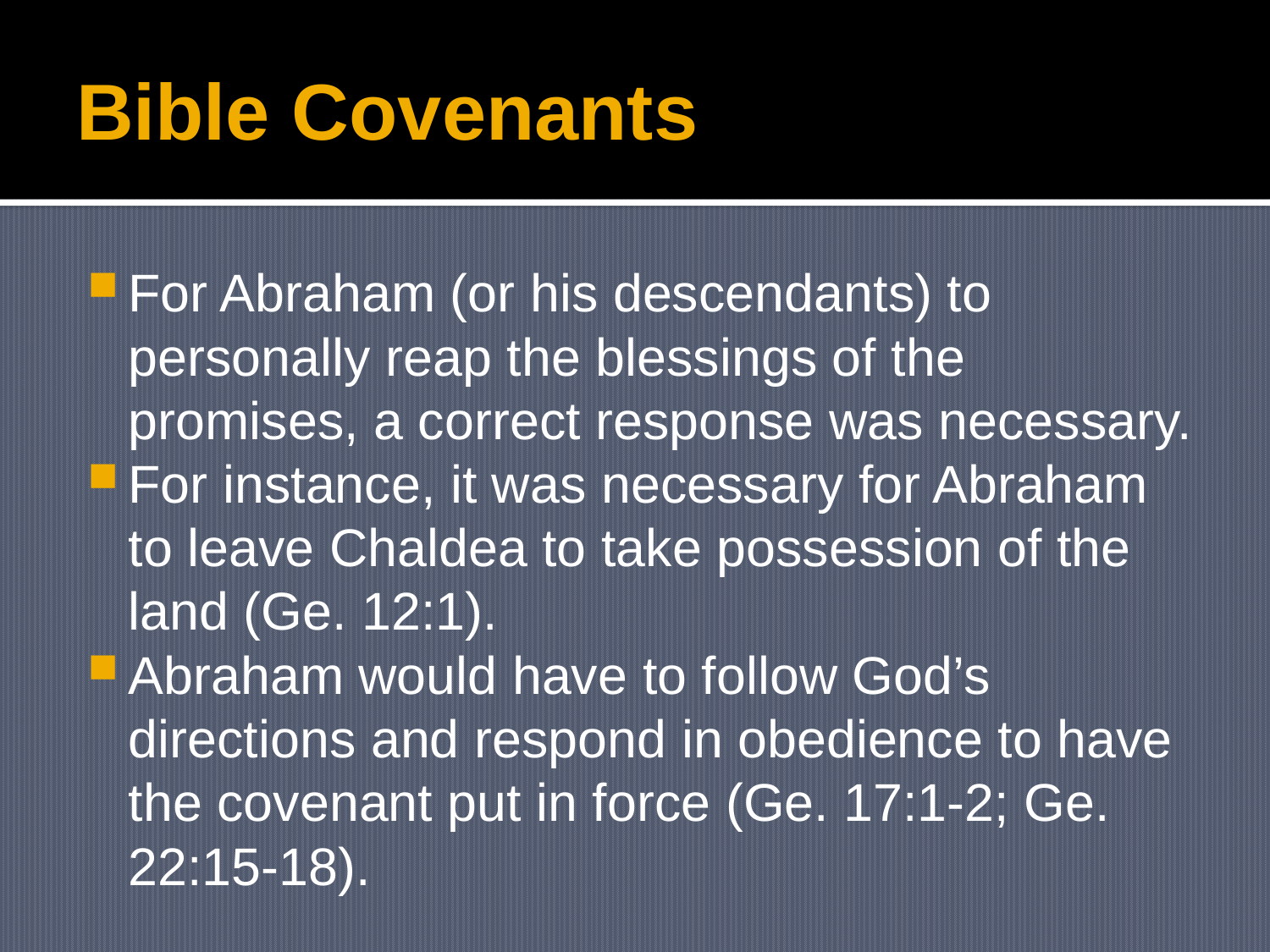

# Bible Covenants
For Abraham (or his descendants) to personally reap the blessings of the promises, a correct response was necessary.
For instance, it was necessary for Abraham to leave Chaldea to take possession of the land (Ge. 12:1).
Abraham would have to follow God’s directions and respond in obedience to have the covenant put in force (Ge. 17:1-2; Ge. 22:15-18).